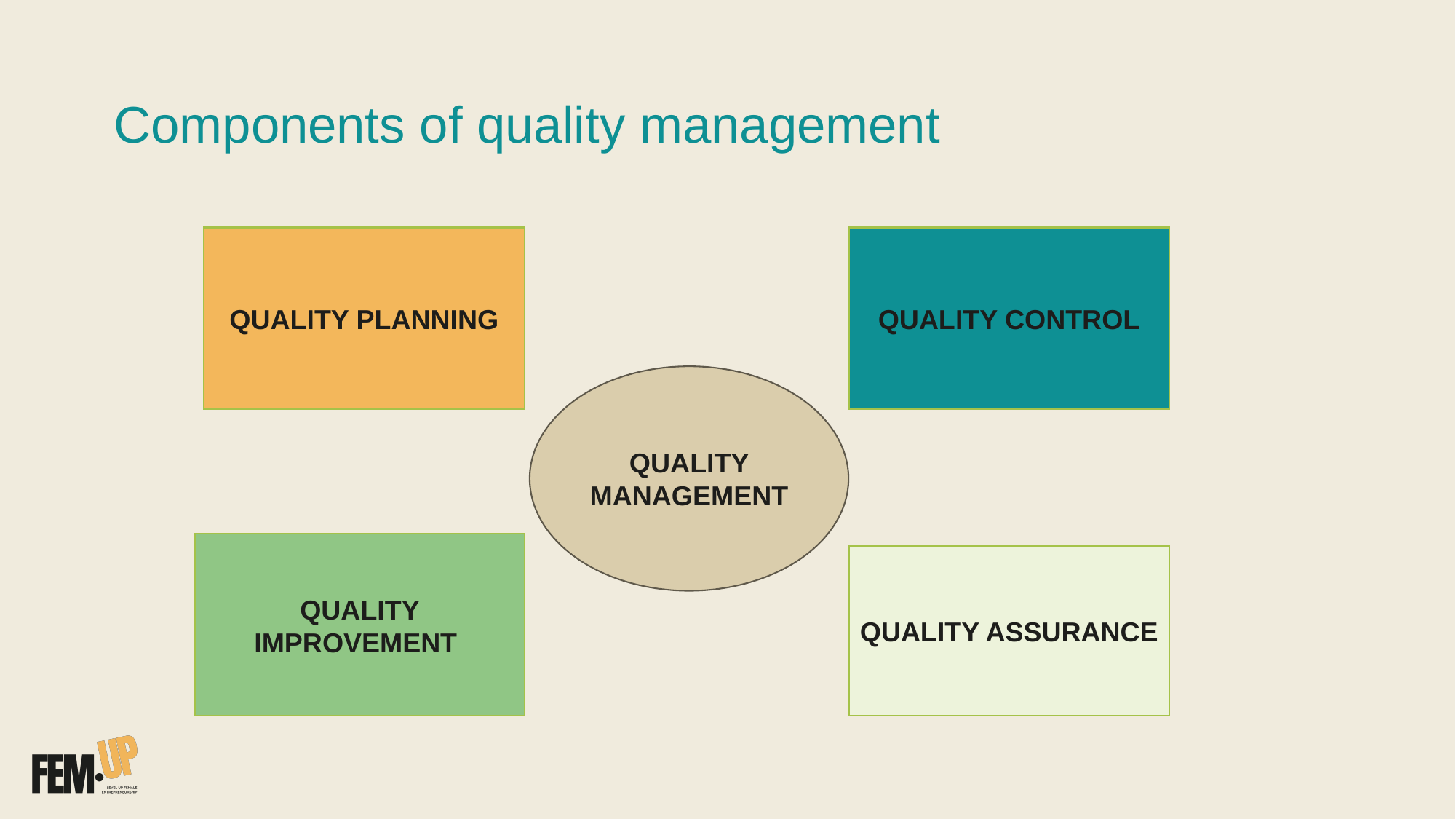

# Components of quality management
QUALITY PLANNING
QUALITY CONTROL

QUALITY MANAGEMENT

QUALITY IMPROVEMENT
QUALITY ASSURANCE